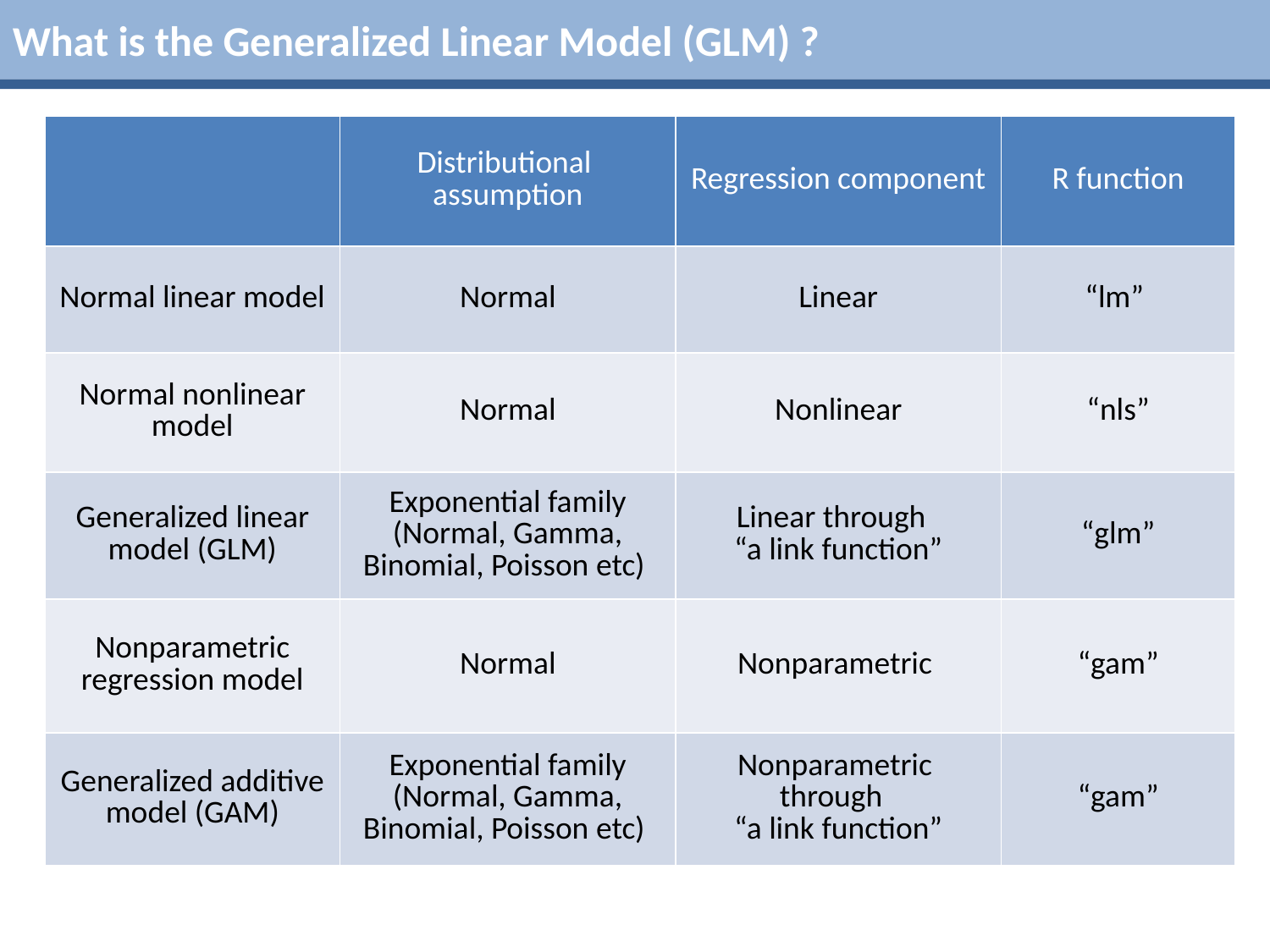

What is the Generalized Linear Model (GLM) ?

|  | Distributional assumption | Regression component | R function |
| --- | --- | --- | --- |
| Normal linear model | Normal | Linear | “lm” |
| Normal nonlinear model | Normal | Nonlinear | “nls” |
| Generalized linear model (GLM) | Exponential family (Normal, Gamma, Binomial, Poisson etc) | Linear through “a link function” | “glm” |
| Nonparametric regression model | Normal | Nonparametric | “gam” |
| Generalized additive model (GAM) | Exponential family (Normal, Gamma, Binomial, Poisson etc) | Nonparametric through “a link function” | “gam” |